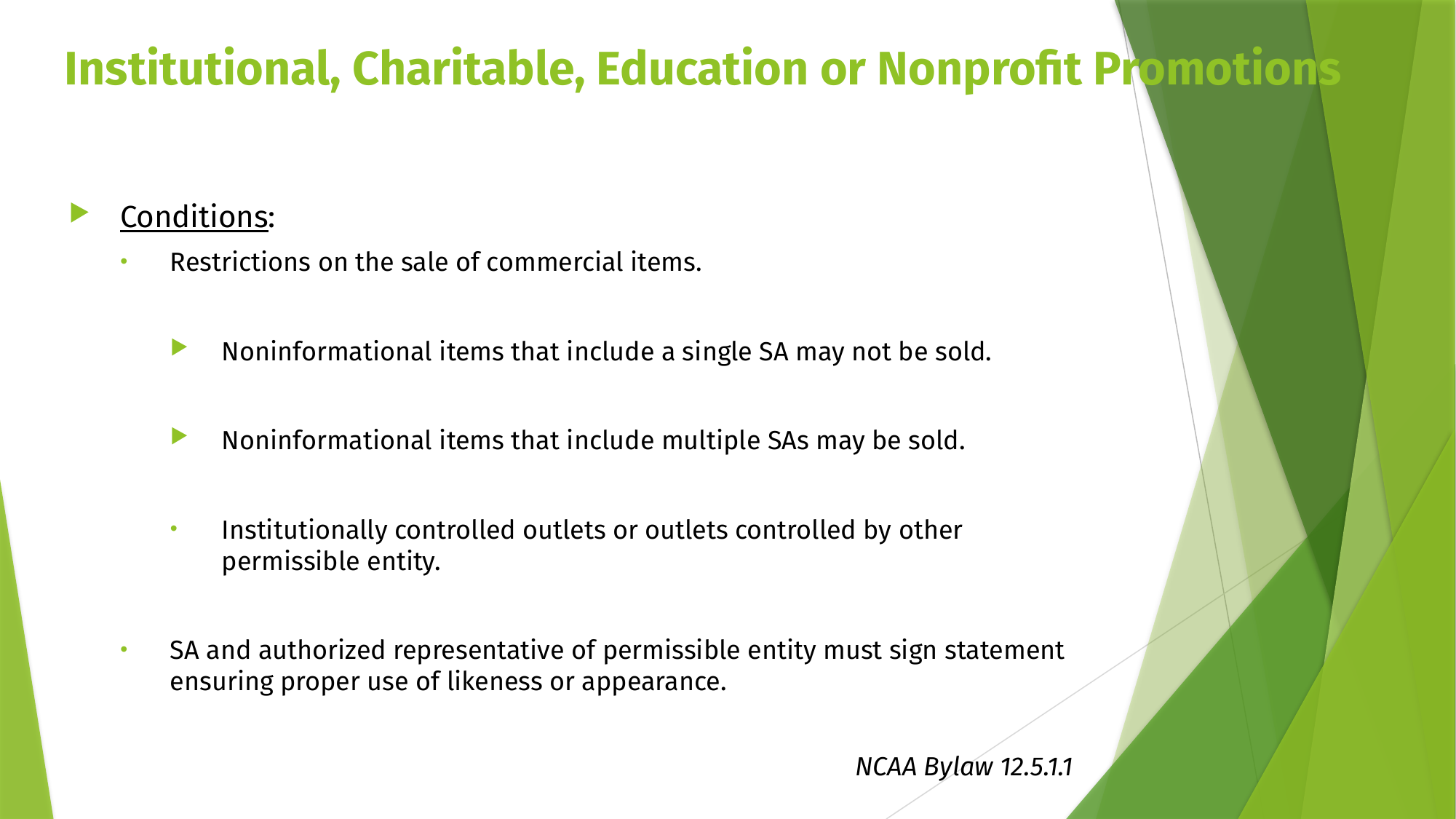

# Institutional, Charitable, Education or Nonprofit Promotions
Conditions:
Restrictions on the sale of commercial items.

Noninformational items that include a single SA may not be sold.

Noninformational items that include multiple SAs may be sold.

Institutionally controlled outlets or outlets controlled by other permissible entity.

SA and authorized representative of permissible entity must sign statement ensuring proper use of likeness or appearance.

NCAA Bylaw 12.5.1.1